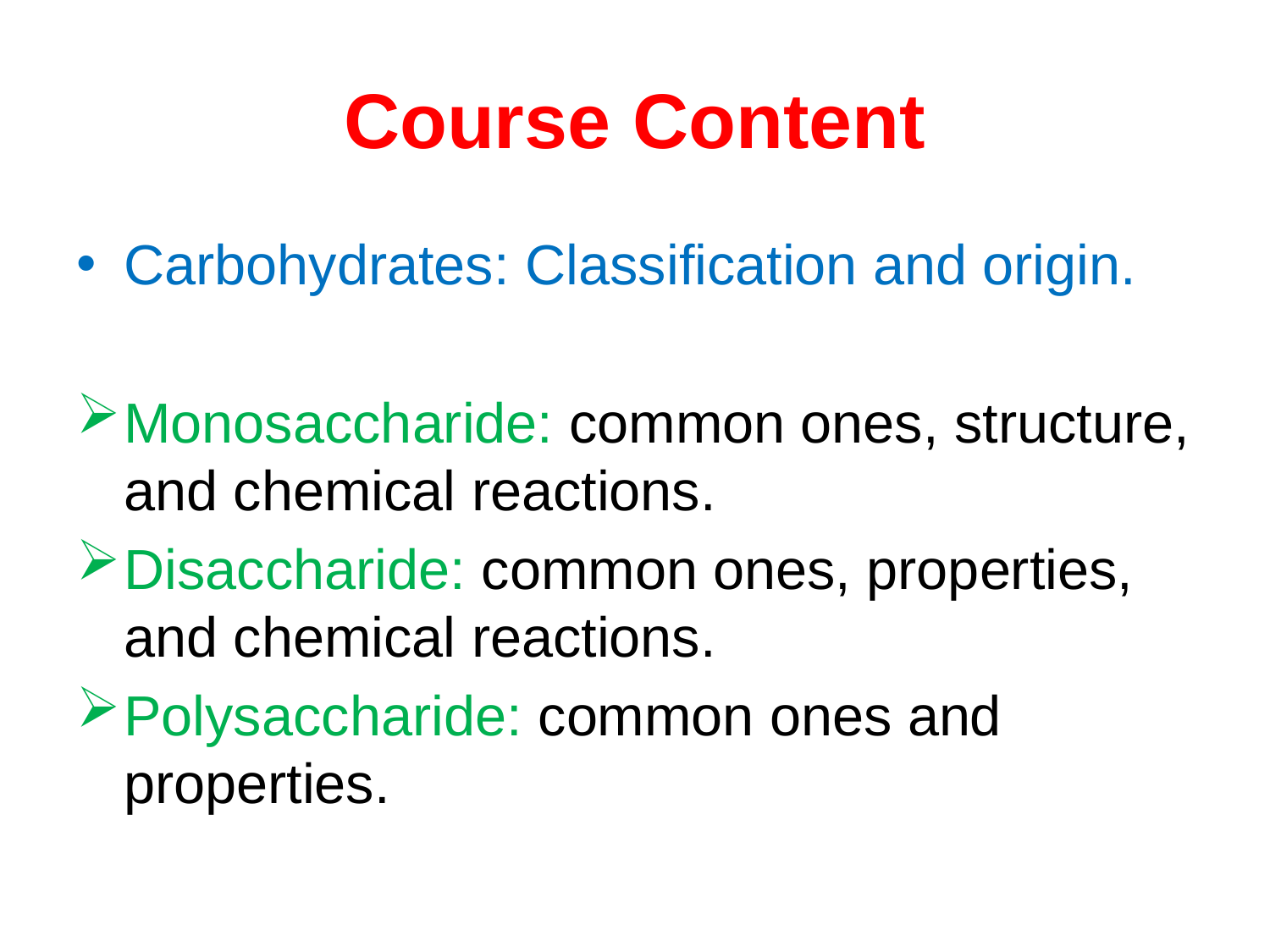

# Course Content
Carbohydrates: Classification and origin.

Monosaccharide: common ones, structure, and chemical reactions.
Disaccharide: common ones, properties, and chemical reactions.
Polysaccharide: common ones and properties.